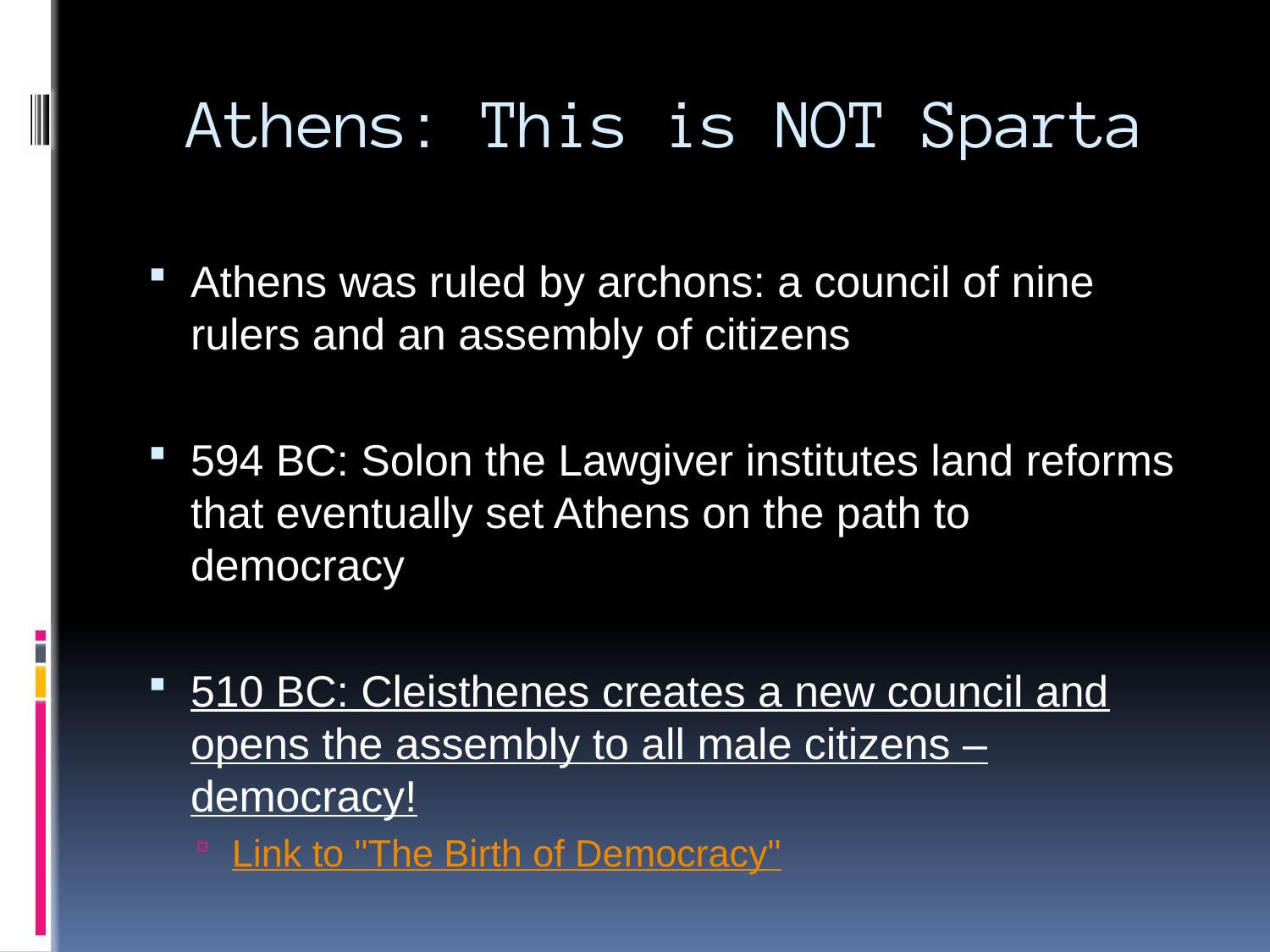

# Athens: This is NOT Sparta
Athens was ruled by archons: a council of nine rulers and an assembly of citizens

594 BC: Solon the Lawgiver institutes land reforms that eventually set Athens on the path to democracy

510 BC: Cleisthenes creates a new council and opens the assembly to all male citizens – democracy!
Link to "The Birth of Democracy"